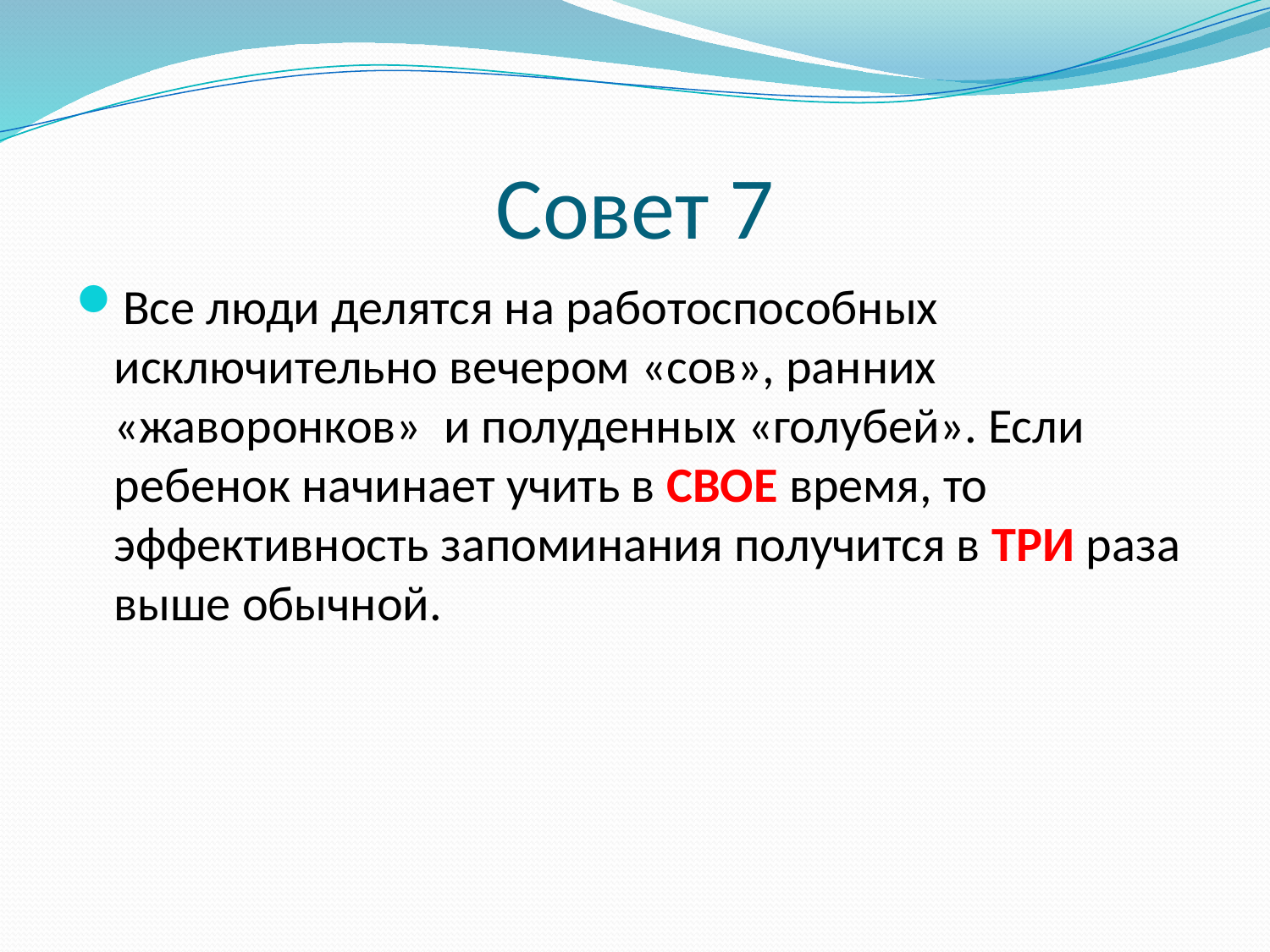

# Совет 7
Все люди делятся на работоспособных исключительно вечером «сов», ранних «жаворонков»  и полуденных «голубей». Если ребенок начинает учить в СВОЕ время, то эффективность запоминания получится в ТРИ раза выше обычной.